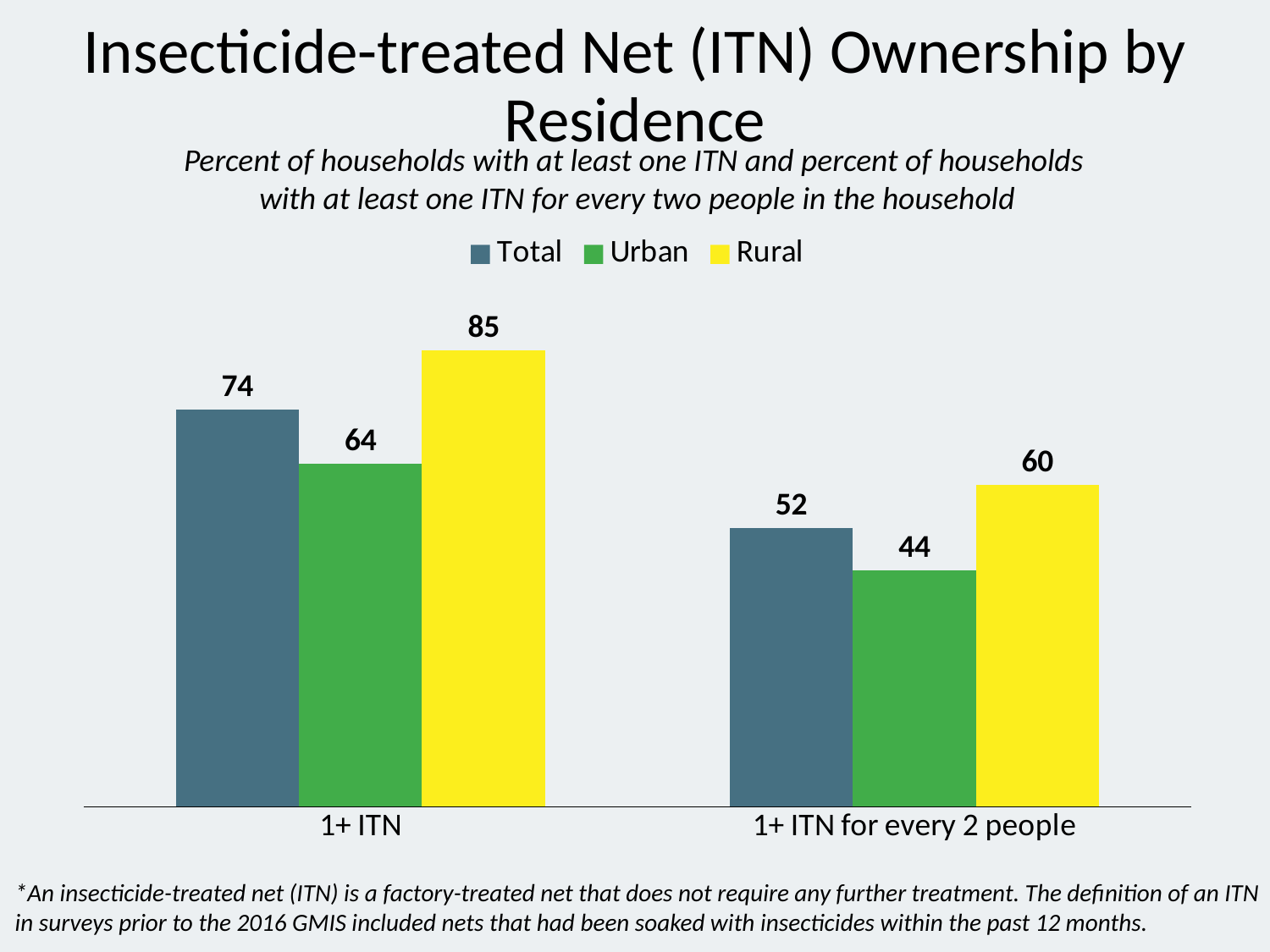

# Insecticide-treated Net (ITN) Ownership by Residence
Percent of households with at least one ITN and percent of households
with at least one ITN for every two people in the household

### Chart

| Category | Total | Urban | Rural |
|---|---|---|---|
| 1+ ITN | 74.0 | 64.0 | 85.0 |
| 1+ ITN for every 2 people | 52.0 | 44.0 | 60.0 |
*An insecticide-treated net (ITN) is a factory-treated net that does not require any further treatment. The definition of an ITN in surveys prior to the 2016 GMIS included nets that had been soaked with insecticides within the past 12 months.